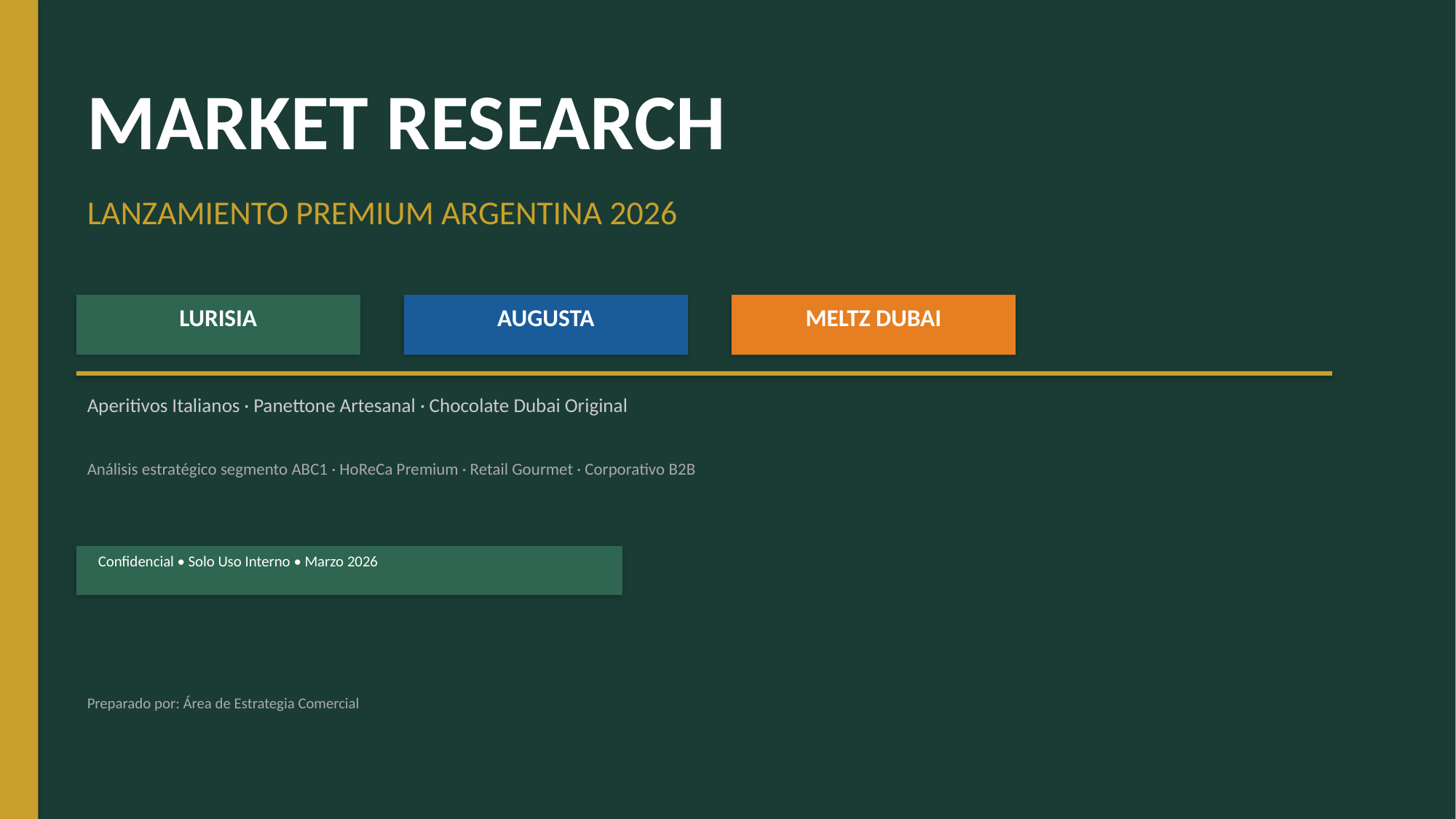

MARKET RESEARCH
LANZAMIENTO PREMIUM ARGENTINA 2026

LURISIA
AUGUSTA
MELTZ DUBAI

Aperitivos Italianos · Panettone Artesanal · Chocolate Dubai Original
Análisis estratégico segmento ABC1 · HoReCa Premium · Retail Gourmet · Corporativo B2B

Confidencial • Solo Uso Interno • Marzo 2026
Preparado por: Área de Estrategia Comercial